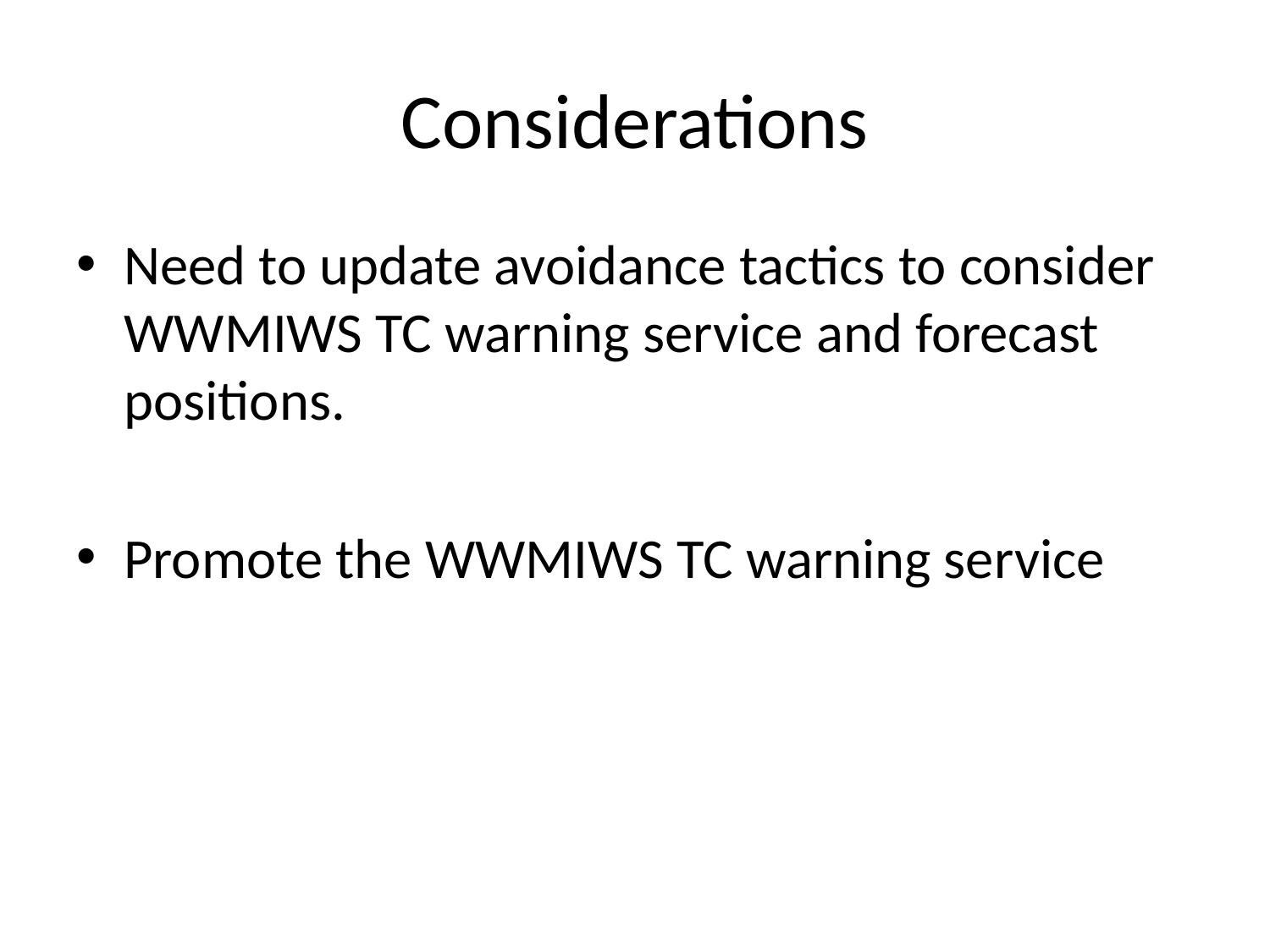

# Considerations
Need to update avoidance tactics to consider WWMIWS TC warning service and forecast positions.

Promote the WWMIWS TC warning service